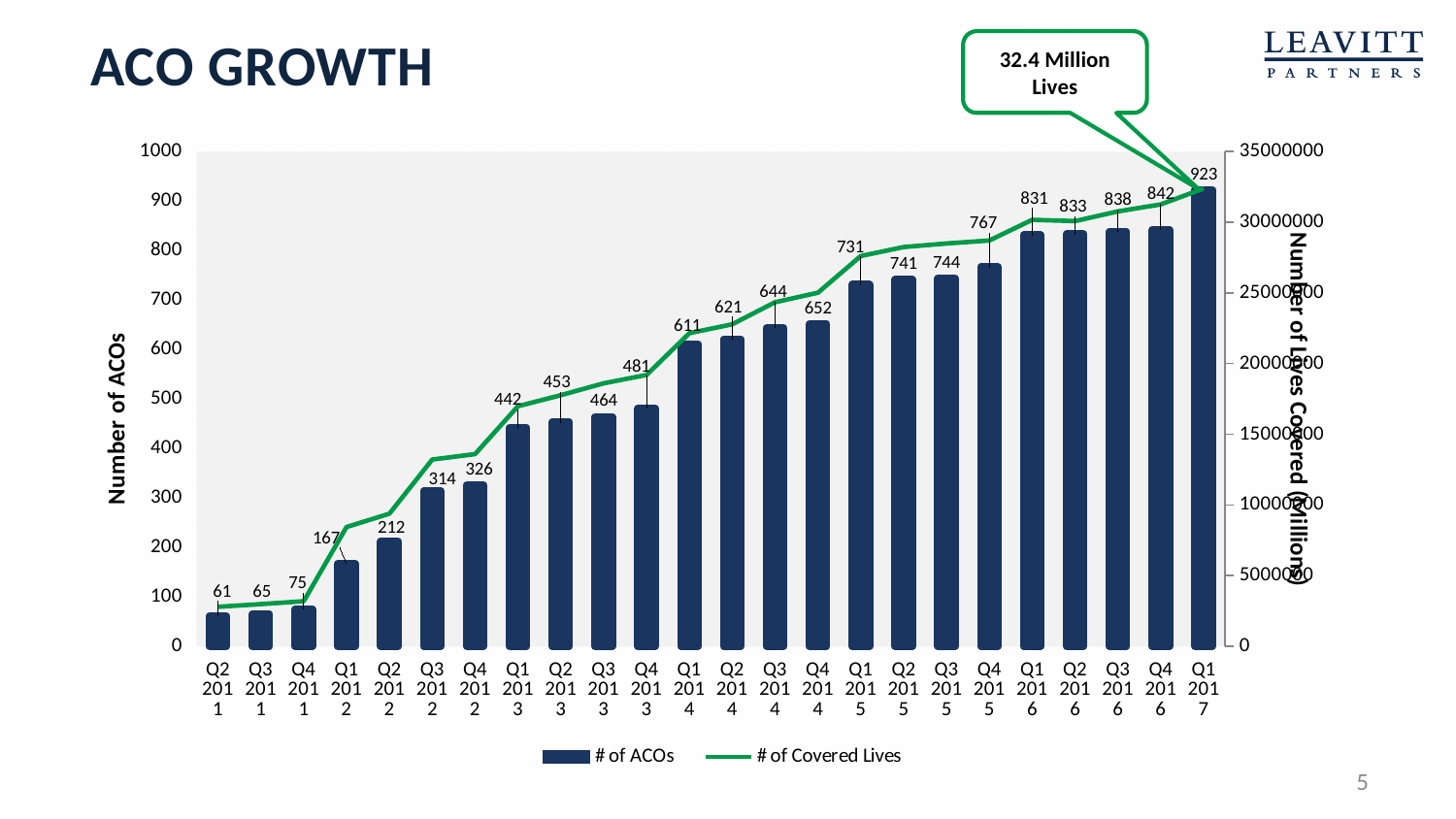

# ACO Growth
32.4 Million Lives

### Chart

| Category | # of ACOs | # of Covered Lives  |
|---|---|---|
| Q2 2011 | 61.0 | 2791561.0 |
| Q3 2011 | 65.0 | 2982275.0 |
| Q4 2011 | 75.0 | 3182690.0 |
| Q1 2012 | 167.0 | 8435798.0 |
| Q2 2012 | 212.0 | 9379983.0 |
| Q3 2012 | 314.0 | 13216479.0 |
| Q4 2012 | 326.0 | 13600045.0 |
| Q1 2013 | 442.0 | 16986264.0 |
| Q2 2013 | 453.0 | 17767936.0 |
| Q3 2013 | 464.0 | 18604876.0 |
| Q4 2013 | 481.0 | 19197688.0 |
| Q1 2014 | 611.0 | 22154852.0 |
| Q2 2014 | 621.0 | 22783228.0 |
| Q3 2014 | 644.0 | 24345344.0 |
| Q4 2014 | 652.0 | 25016560.0 |
| Q1 2015 | 731.0 | 27612544.0 |
| Q2 2015 | 741.0 | 28249392.0 |
| Q3 2015 | 744.0 | 28498832.0 |
| Q4 2015 | 767.0 | 28710024.0 |
| Q1 2016 | 831.0 | 30173916.0 |
| Q2 2016 | 833.0 | 30085900.0 |
| Q3 2016 | 838.0 | 30770972.0 |
| Q4 2016 | 842.0 | 31264444.0 |
| Q1 2017 | 923.0 | 32392076.0 |
Number of Lives Covered (Millions)
5